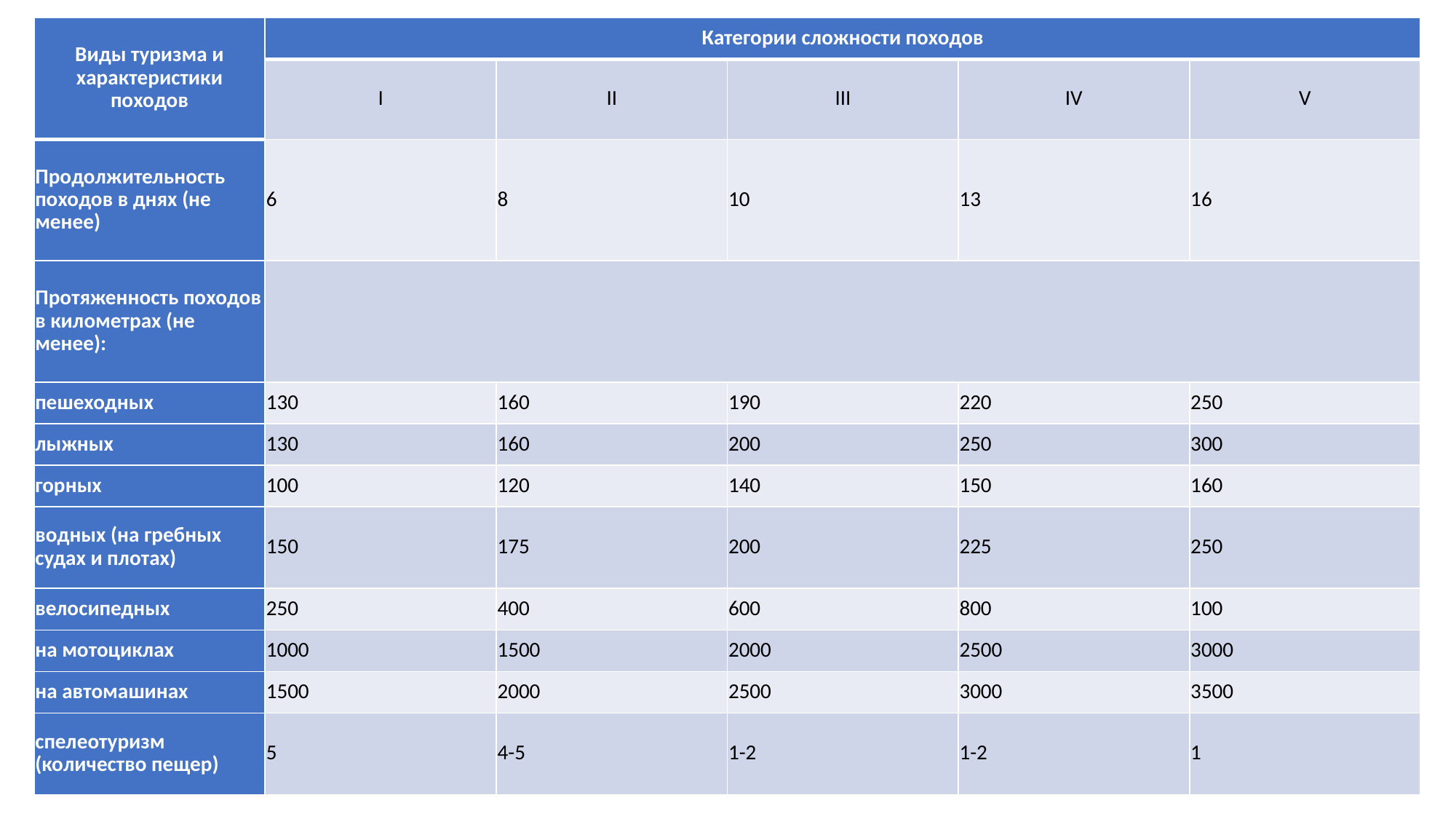

| Виды туризма и характеристики походов | Категории сложности походов |  |  |  |  |
| --- | --- | --- | --- | --- | --- |
|  | I | II | III | IV | V |
| Продолжительность походов в днях (не менее) | 6 | 8 | 10 | 13 | 16 |
| Протяженность походов в километрах (не менее): |  |  |  |  |  |
| пешеходных | 130 | 160 | 190 | 220 | 250 |
| лыжных | 130 | 160 | 200 | 250 | 300 |
| горных | 100 | 120 | 140 | 150 | 160 |
| водных (на гребных судах и плотах) | 150 | 175 | 200 | 225 | 250 |
| велосипедных | 250 | 400 | 600 | 800 | 100 |
| на мотоциклах | 1000 | 1500 | 2000 | 2500 | 3000 |
| на автомашинах | 1500 | 2000 | 2500 | 3000 | 3500 |
| спелеотуризм (количество пещер) | 5 | 4-5 | 1-2 | 1-2 | 1 |